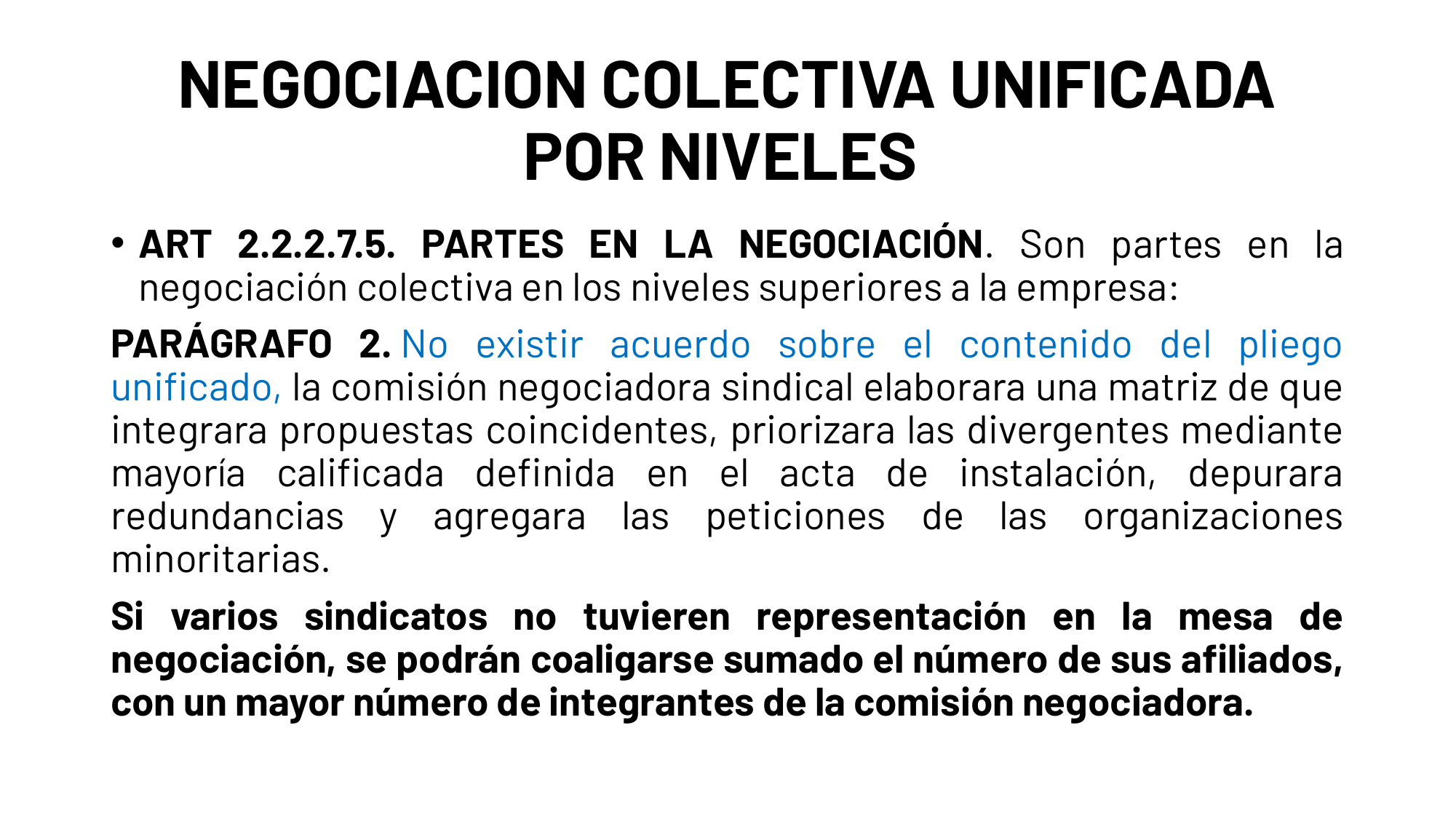

# NEGOCIACION COLECTIVA UNIFICADA POR NIVELES
ART 2.2.2.7.5. PARTES EN LA NEGOCIACIÓN. Son partes en la negociación colectiva en los niveles superiores a la empresa:
PARÁGRAFO 2. No existir acuerdo sobre el contenido del pliego unificado, la comisión negociadora sindical elaborara una matriz de que integrara propuestas coincidentes, priorizara las divergentes mediante mayoría calificada definida en el acta de instalación, depurara redundancias y agregara las peticiones de las organizaciones minoritarias.
Si varios sindicatos no tuvieren representación en la mesa de negociación, se podrán coaligarse sumado el número de sus afiliados, con un mayor número de integrantes de la comisión negociadora.